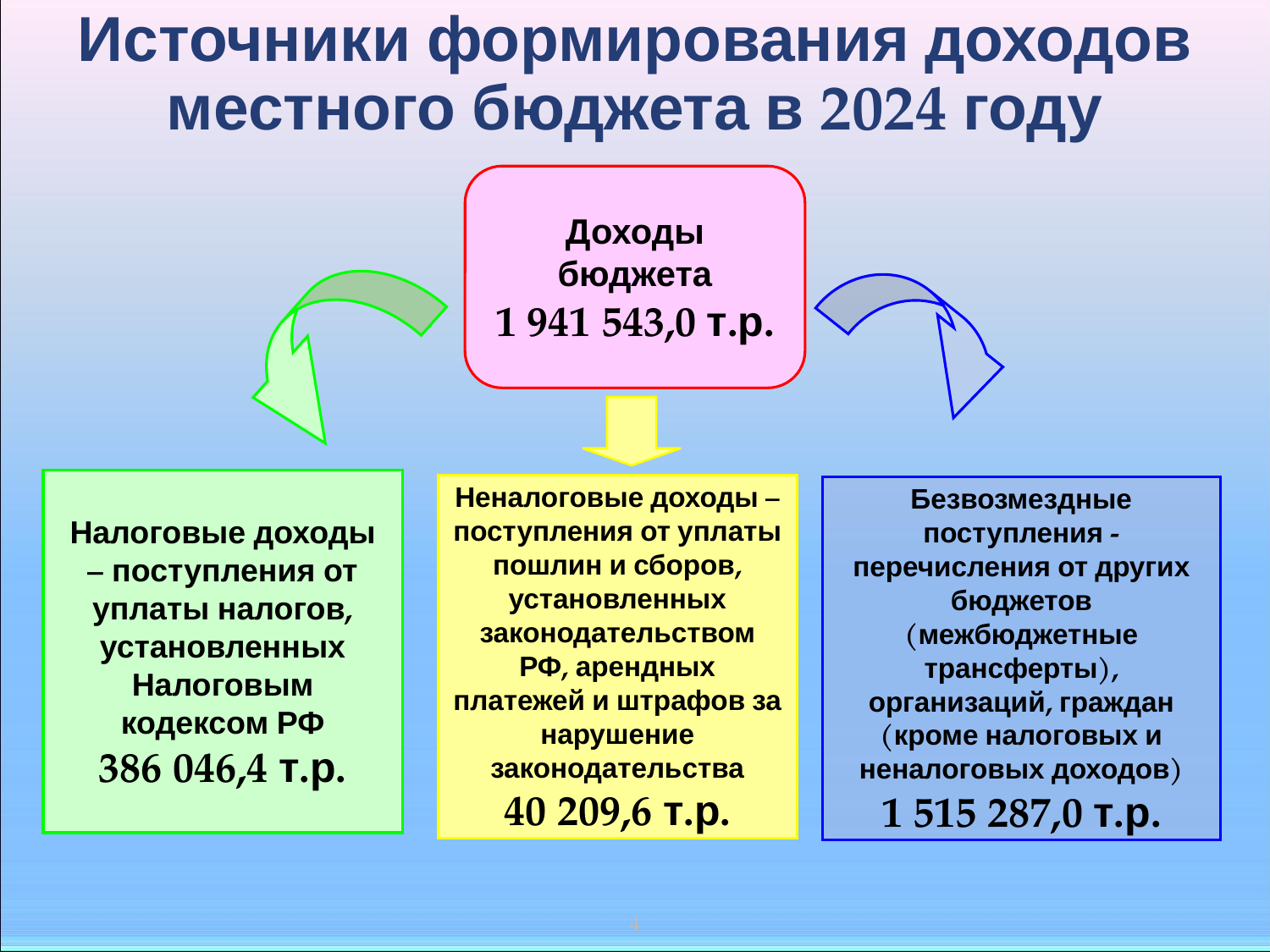

Источники формирования доходов местного бюджета в 2024 году
Доходы бюджета
1 941 543,0 т.р.

Налоговые доходы – поступления от уплаты налогов, установленных Налоговым кодексом РФ
386 046,4 т.р.
Неналоговые доходы – поступления от уплаты пошлин и сборов, установленных законодательством РФ, арендных платежей и штрафов за нарушение законодательства
40 209,6 т.р.
Безвозмездные поступления - перечисления от других бюджетов (межбюджетные трансферты), организаций, граждан (кроме налоговых и неналоговых доходов)
1 515 287,0 т.р.
4